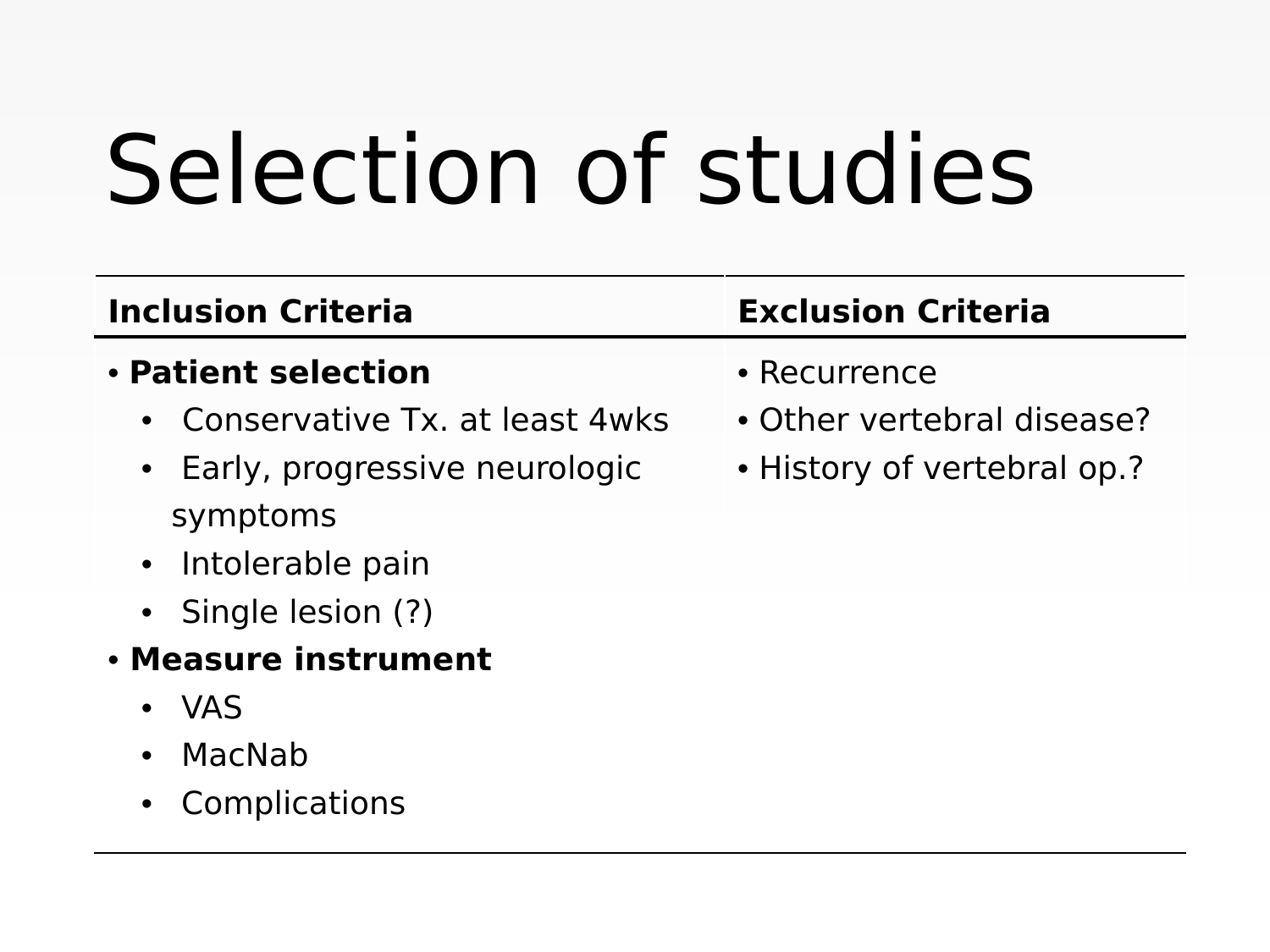

# Selection of studies
| Inclusion Criteria | Exclusion Criteria |
| --- | --- |
| Patient selection Conservative Tx. at least 4wks Early, progressive neurologic symptoms Intolerable pain Single lesion (?) Measure instrument VAS MacNab Complications | Recurrence Other vertebral disease? History of vertebral op.? |